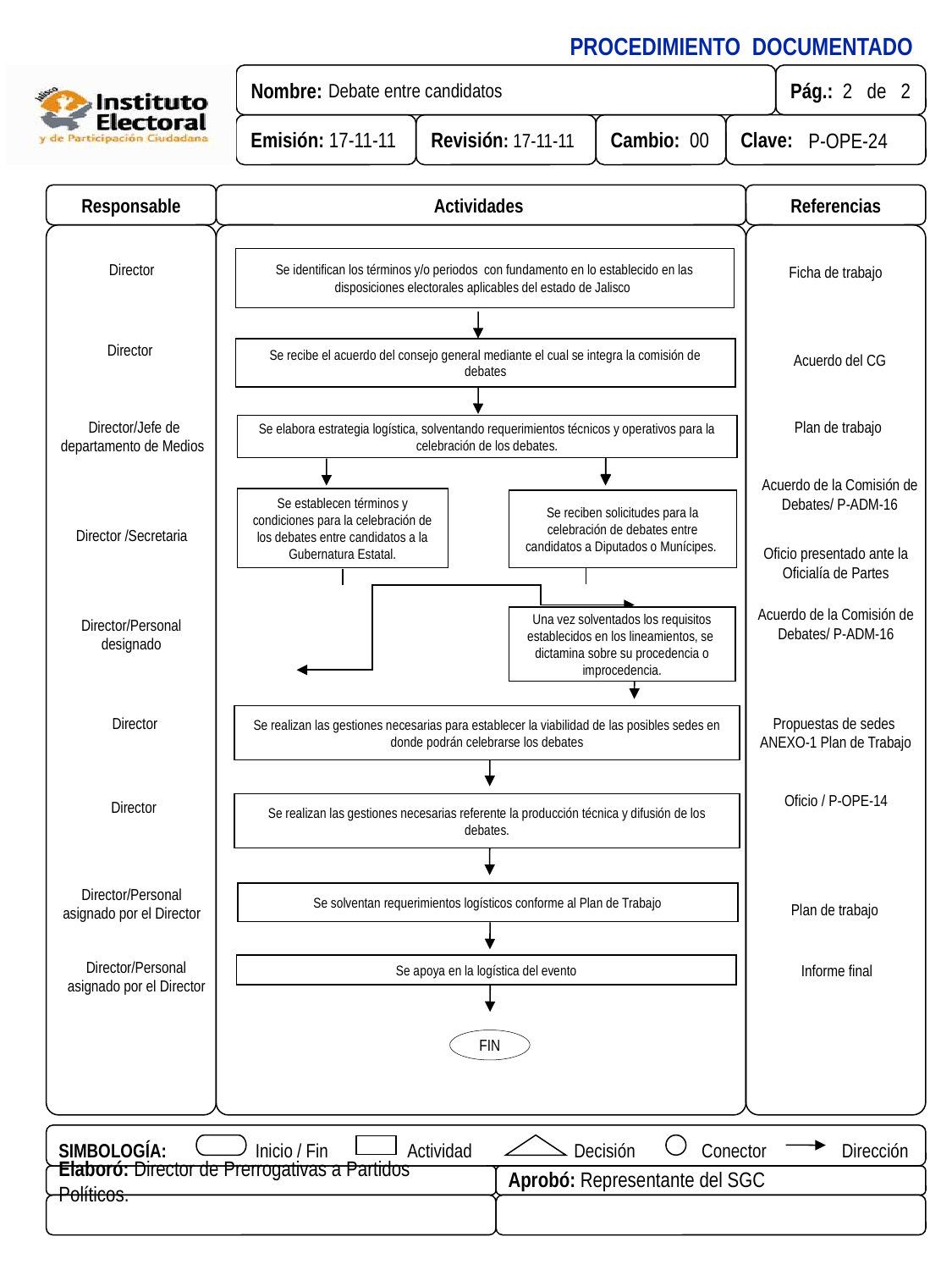

Responsable
Actividades
Referencias

Se identifican los términos y/o periodos  con fundamento en lo establecido en las disposiciones electorales aplicables del estado de Jalisco
Director
Ficha de trabajo
Director
Se recibe el acuerdo del consejo general mediante el cual se integra la comisión de debates
Acuerdo del CG
Se elabora estrategia logística, solventando requerimientos técnicos y operativos para la celebración de los debates.
Director/Jefe de departamento de Medios
Plan de trabajo
Acuerdo de la Comisión de Debates/ P-ADM-16
Se establecen términos y condiciones para la celebración de los debates entre candidatos a la Gubernatura Estatal.
Se reciben solicitudes para la celebración de debates entre candidatos a Diputados o Munícipes.
Director /Secretaria
Oficio presentado ante la Oficialía de Partes
Acuerdo de la Comisión de Debates/ P-ADM-16
Una vez solventados los requisitos establecidos en los lineamientos, se  dictamina sobre su procedencia o improcedencia.
Director/Personal designado
Se realizan las gestiones necesarias para establecer la viabilidad de las posibles sedes en donde podrán celebrarse los debates
Director
Propuestas de sedes
ANEXO-1 Plan de Trabajo
Oficio / P-OPE-14
Se realizan las gestiones necesarias referente la producción técnica y difusión de los debates.
Director
Director/Personal asignado por el Director
Se solventan requerimientos logísticos conforme al Plan de Trabajo
Plan de trabajo
Se apoya en la logística del evento
Director/Personal asignado por el Director
Informe final
FIN